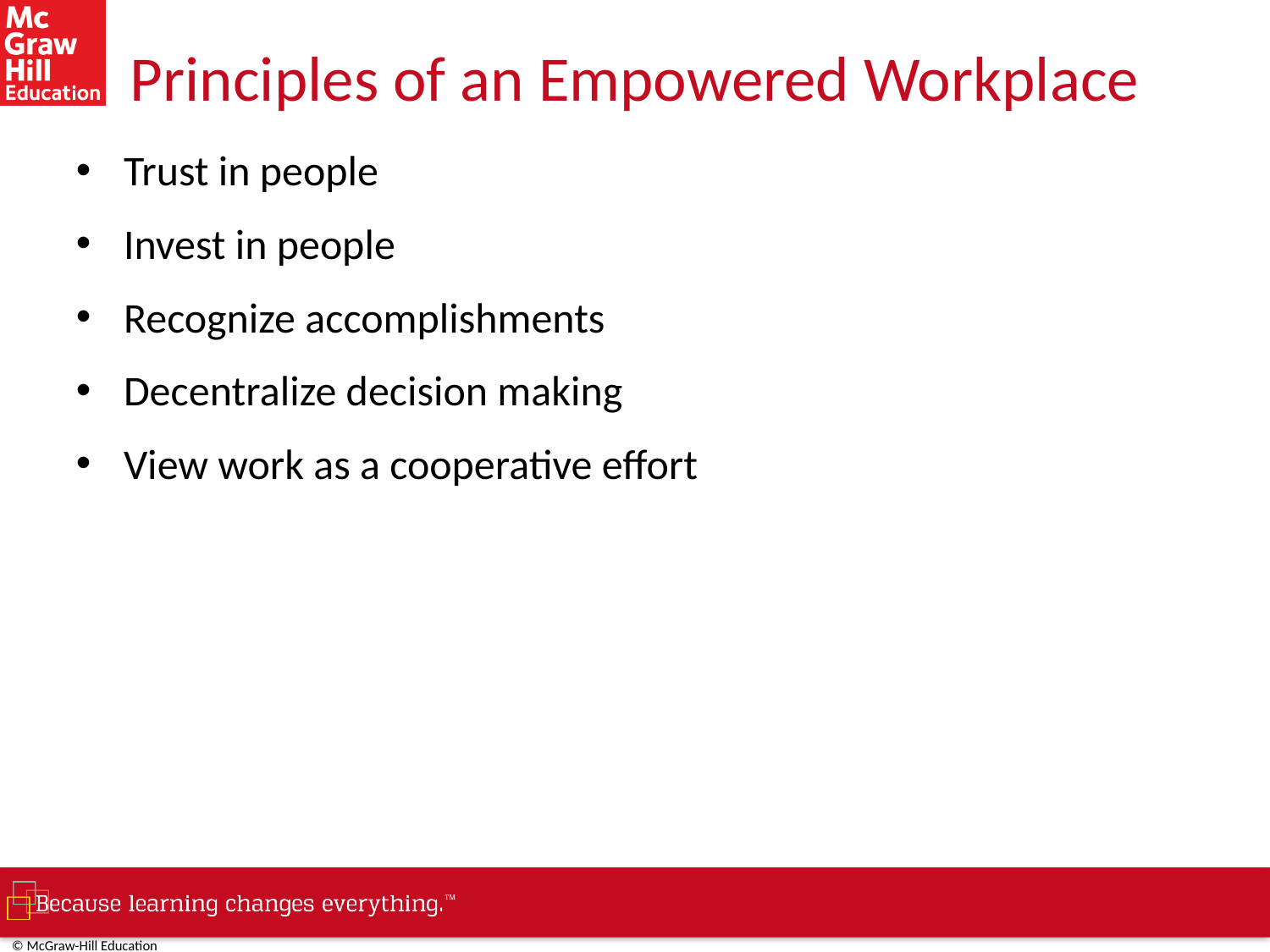

# Principles of an Empowered Workplace
Trust in people
Invest in people
Recognize accomplishments
Decentralize decision making
View work as a cooperative effort